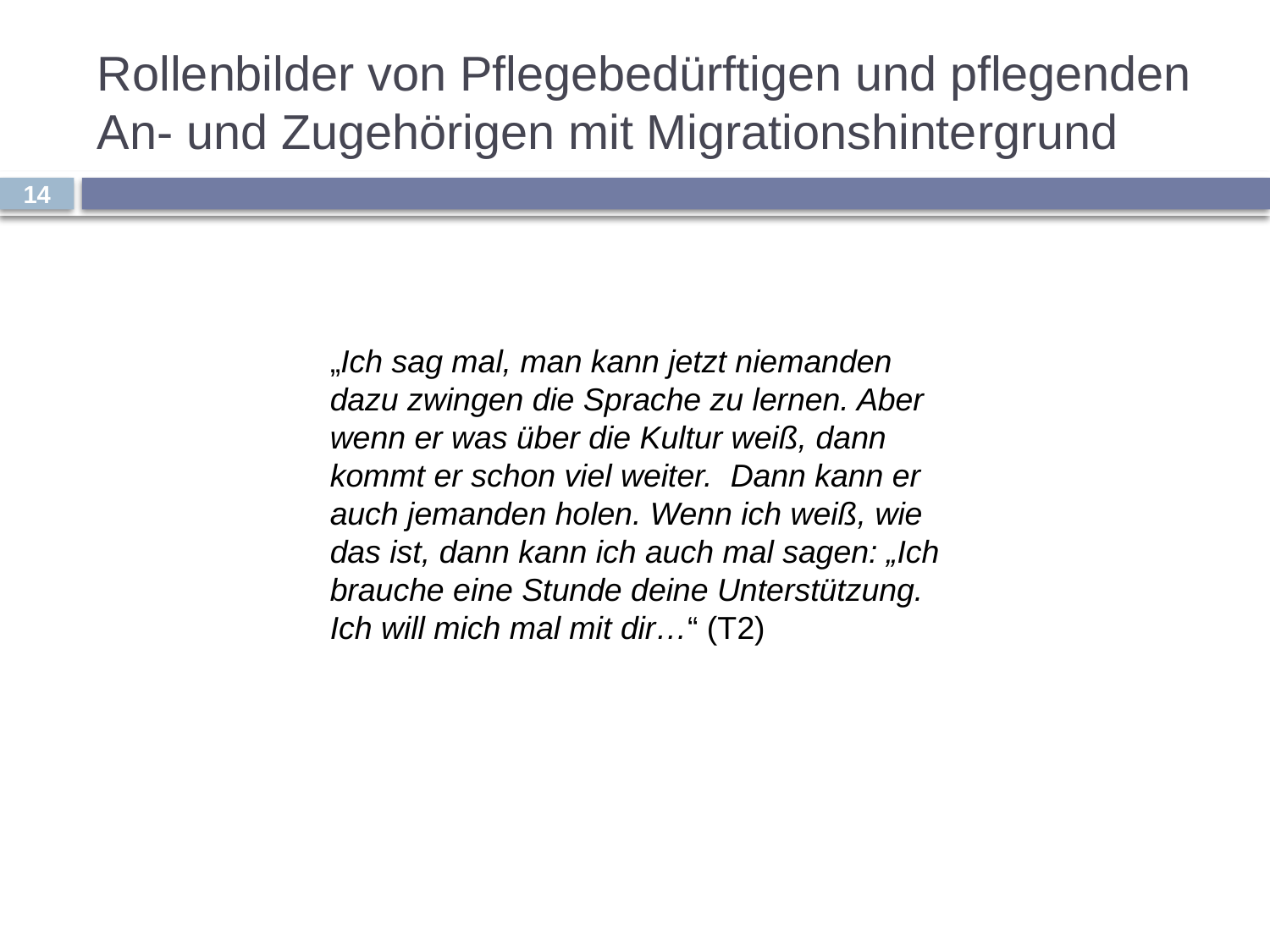

# Rollenbilder von Pflegebedürftigen und pflegenden An- und Zugehörigen mit Migrationshintergrund
14
„Ich sag mal, man kann jetzt niemanden dazu zwingen die Sprache zu lernen. Aber wenn er was über die Kultur weiß, dann kommt er schon viel weiter.  Dann kann er auch jemanden holen. Wenn ich weiß, wie das ist, dann kann ich auch mal sagen: „Ich brauche eine Stunde deine Unterstützung. Ich will mich mal mit dir…“ (T2)